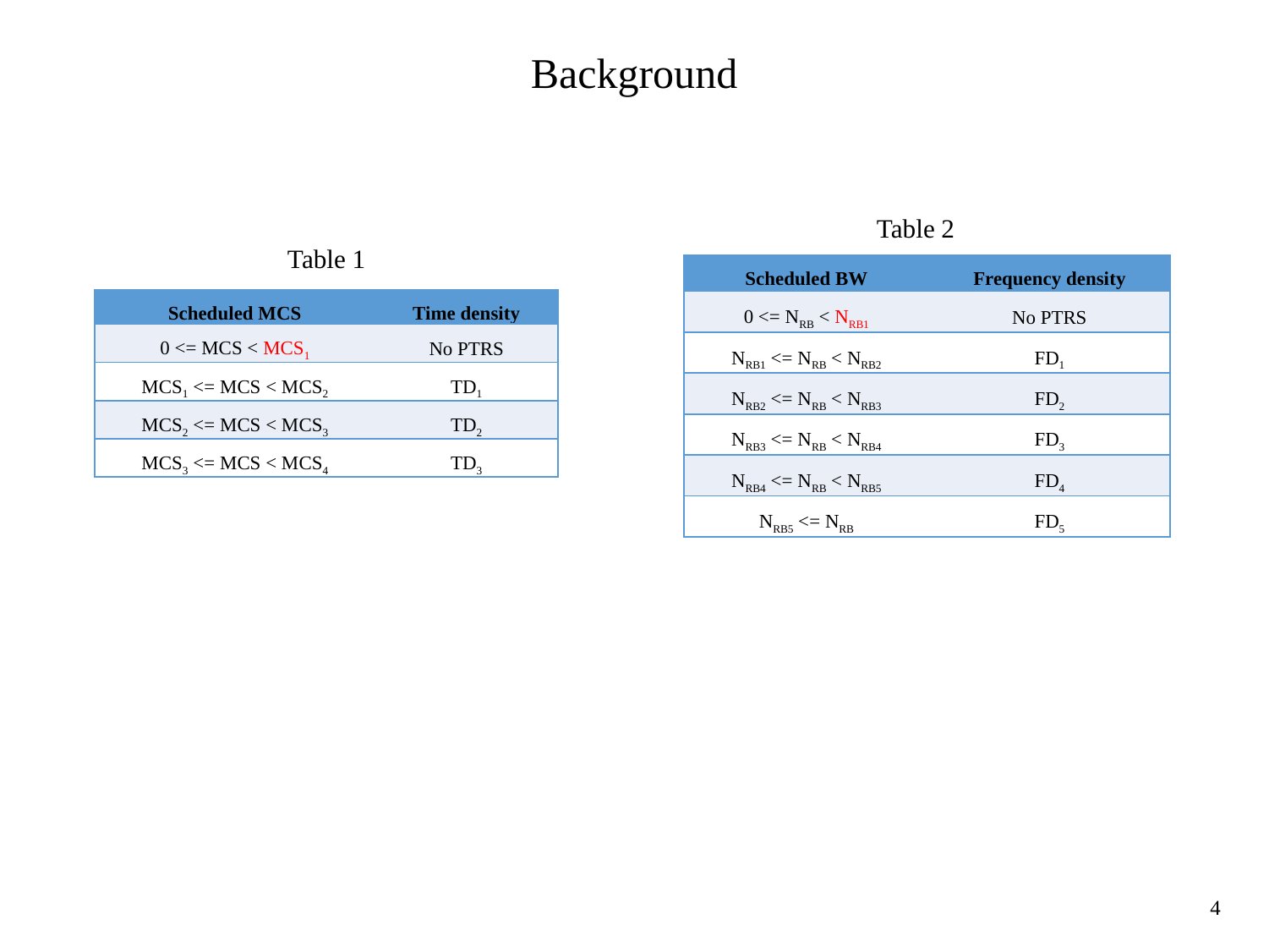

# Background
Table 2

Table 1

| Scheduled BW | Frequency density |
| --- | --- |
| 0 <= NRB < NRB1 | No PTRS |
| NRB1 <= NRB < NRB2 | FD1 |
| NRB2 <= NRB < NRB3 | FD2 |
| NRB3 <= NRB < NRB4 | FD3 |
| NRB4 <= NRB < NRB5 | FD4 |
| NRB5 <= NRB | FD5 |
| Scheduled MCS | Time density |
| --- | --- |
| 0 <= MCS < MCS1 | No PTRS |
| MCS1 <= MCS < MCS2 | TD1 |
| MCS2 <= MCS < MCS3 | TD2 |
| MCS3 <= MCS < MCS4 | TD3 |
4